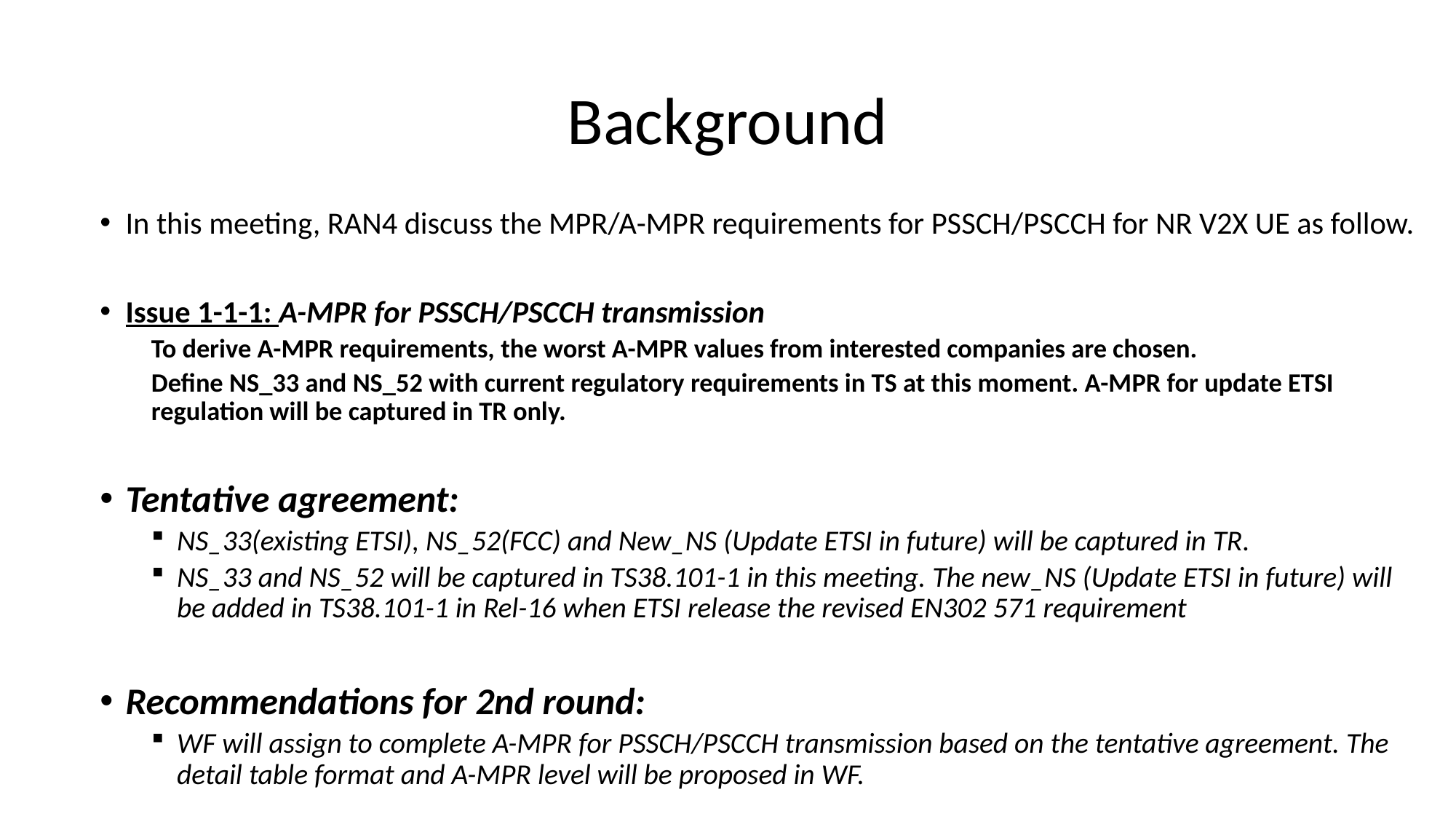

# Background
In this meeting, RAN4 discuss the MPR/A-MPR requirements for PSSCH/PSCCH for NR V2X UE as follow.

Issue 1-1-1: A-MPR for PSSCH/PSCCH transmission
To derive A-MPR requirements, the worst A-MPR values from interested companies are chosen.
Define NS_33 and NS_52 with current regulatory requirements in TS at this moment. A-MPR for update ETSI regulation will be captured in TR only.

Tentative agreement:
NS_33(existing ETSI), NS_52(FCC) and New_NS (Update ETSI in future) will be captured in TR.
NS_33 and NS_52 will be captured in TS38.101-1 in this meeting. The new_NS (Update ETSI in future) will be added in TS38.101-1 in Rel-16 when ETSI release the revised EN302 571 requirement

Recommendations for 2nd round:
WF will assign to complete A-MPR for PSSCH/PSCCH transmission based on the tentative agreement. The detail table format and A-MPR level will be proposed in WF.